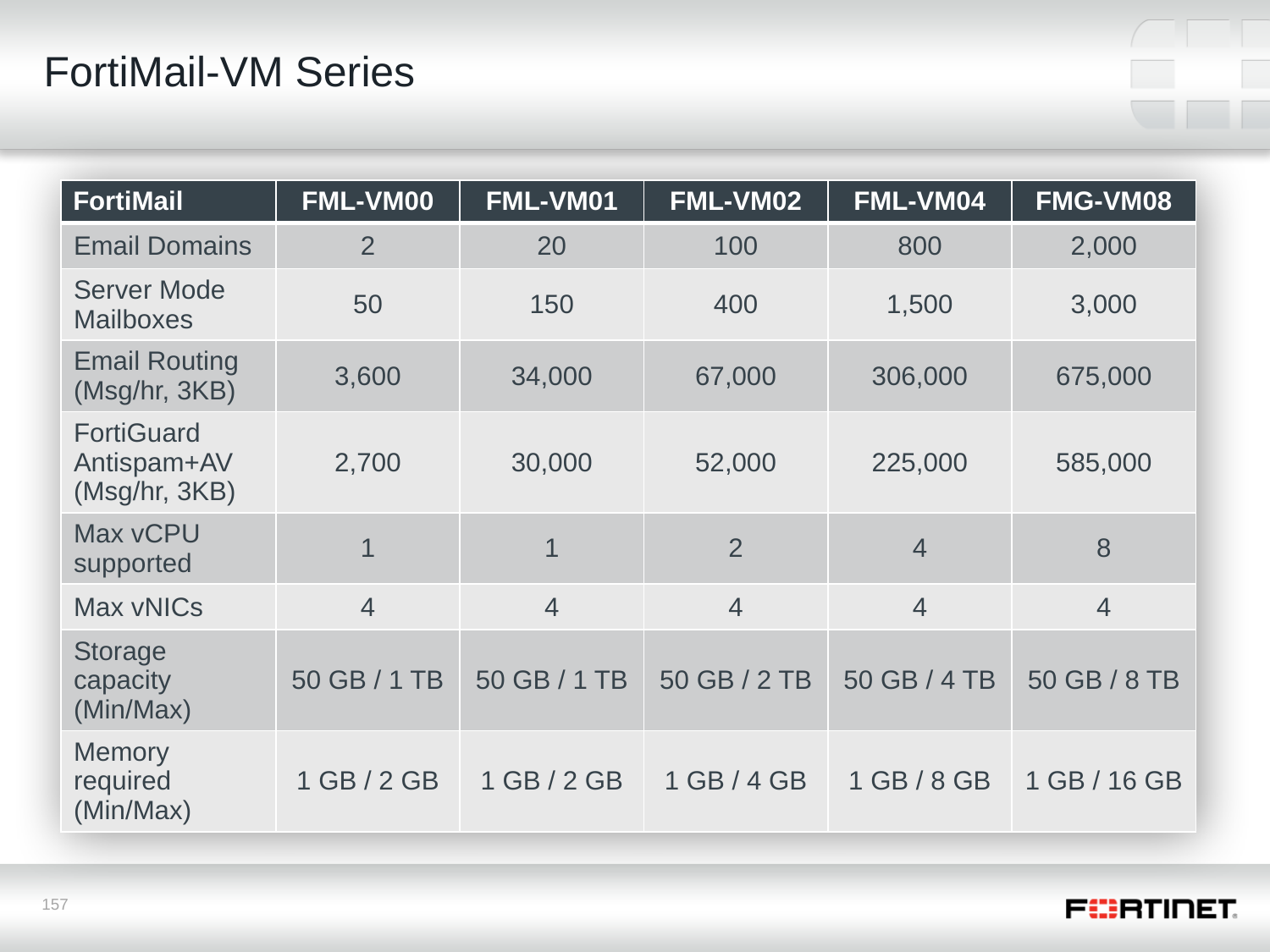

# FortiMail-VM Series
| FortiMail | FML-VM00 | FML-VM01 | FML-VM02 | FML-VM04 | FMG-VM08 |
| --- | --- | --- | --- | --- | --- |
| Email Domains | 2 | 20 | 100 | 800 | 2,000 |
| Server Mode Mailboxes | 50 | 150 | 400 | 1,500 | 3,000 |
| Email Routing (Msg/hr, 3KB) | 3,600 | 34,000 | 67,000 | 306,000 | 675,000 |
| FortiGuard Antispam+AV (Msg/hr, 3KB) | 2,700 | 30,000 | 52,000 | 225,000 | 585,000 |
| Max vCPU supported | 1 | 1 | 2 | 4 | 8 |
| Max vNICs | 4 | 4 | 4 | 4 | 4 |
| Storage capacity (Min/Max) | 50 GB / 1 TB | 50 GB / 1 TB | 50 GB / 2 TB | 50 GB / 4 TB | 50 GB / 8 TB |
| Memory required (Min/Max) | 1 GB / 2 GB | 1 GB / 2 GB | 1 GB / 4 GB | 1 GB / 8 GB | 1 GB / 16 GB |